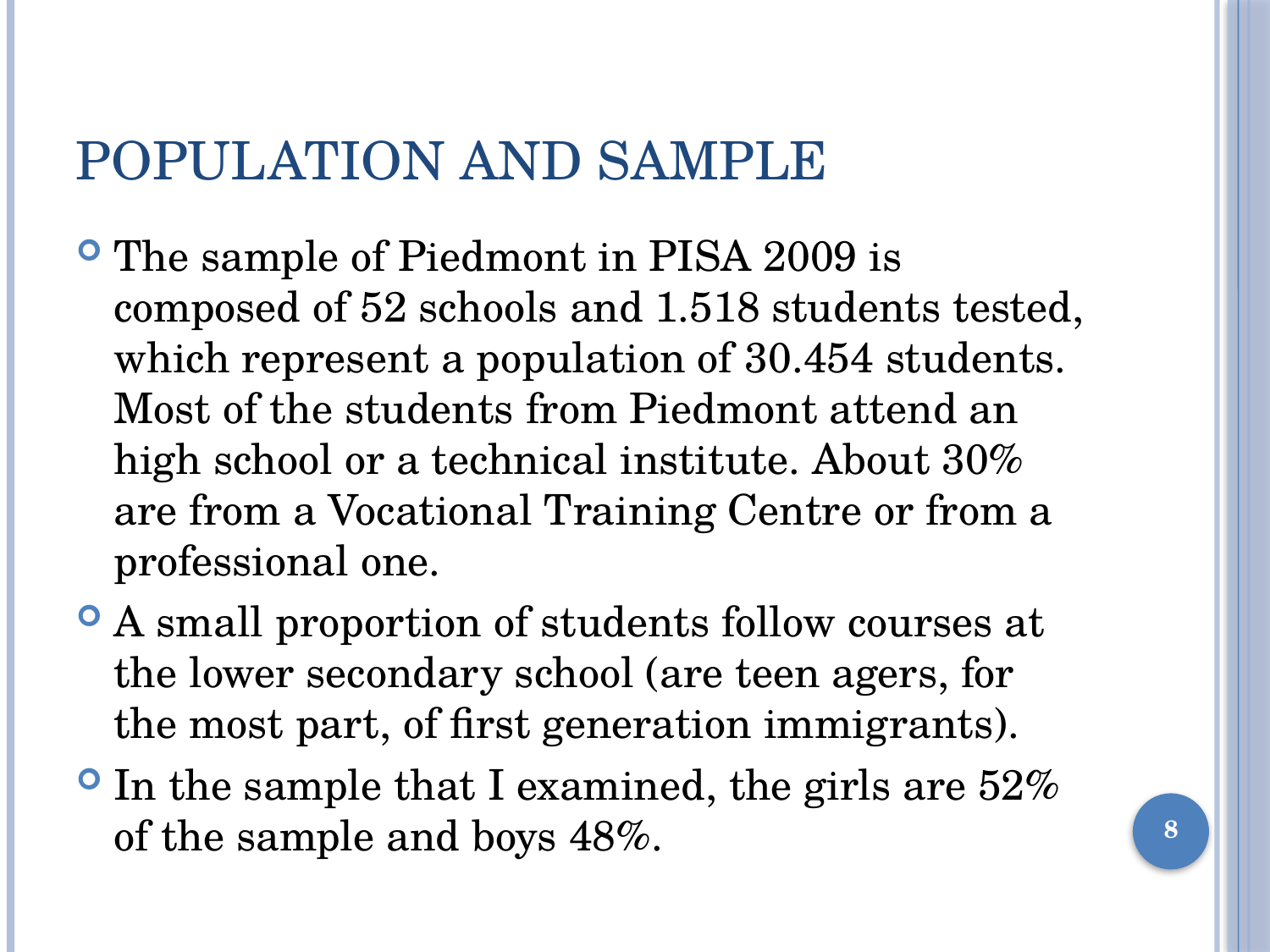

# Population and sample
The sample of Piedmont in PISA 2009 is composed of 52 schools and 1.518 students tested, which represent a population of 30.454 students. Most of the students from Piedmont attend an high school or a technical institute. About 30% are from a Vocational Training Centre or from a professional one.
A small proportion of students follow courses at the lower secondary school (are teen agers, for the most part, of first generation immigrants).
In the sample that I examined, the girls are 52% of the sample and boys 48%.
8